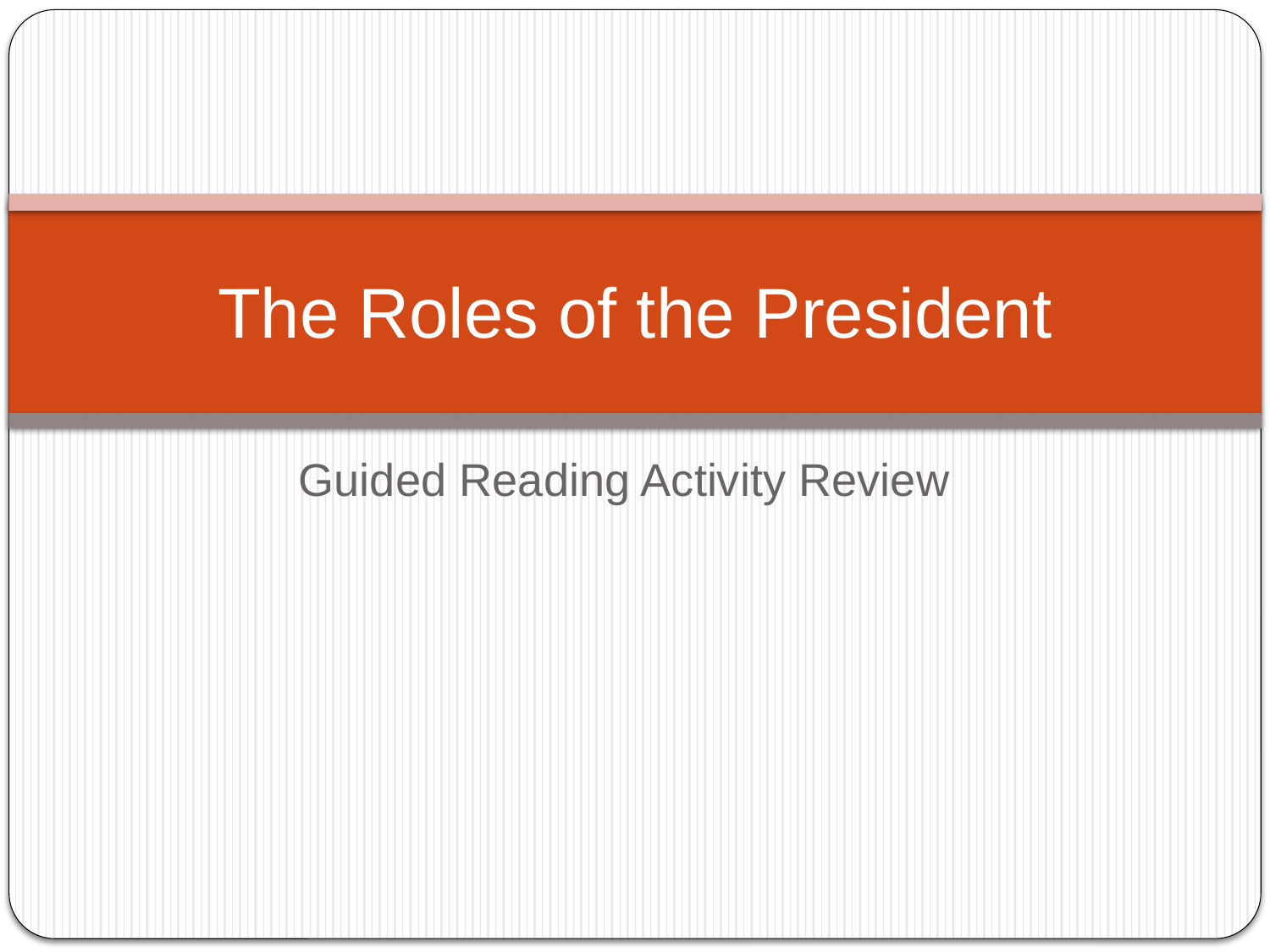

# The Roles of the President
Guided Reading Activity Review